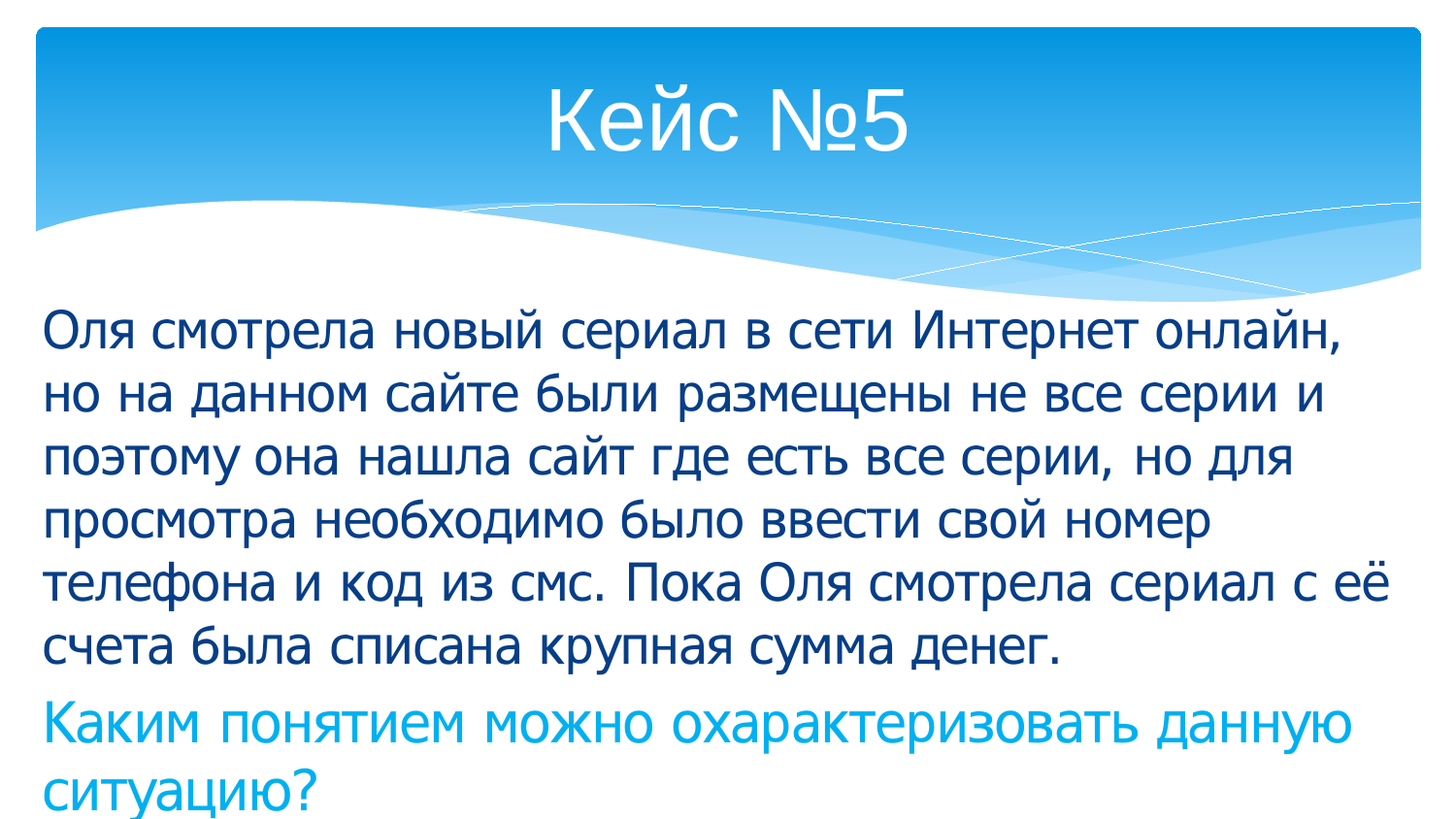

# Кейс №5
Оля смотрела новый сериал в сети Интернет онлайн, но на данном сайте были размещены не все серии и поэтому она нашла сайт где есть все серии, но для просмотра необходимо было ввести свой номер телефона и код из смс. Пока Оля смотрела сериал с её счета была списана крупная сумма денег.
Каким понятием можно охарактеризовать данную ситуацию?